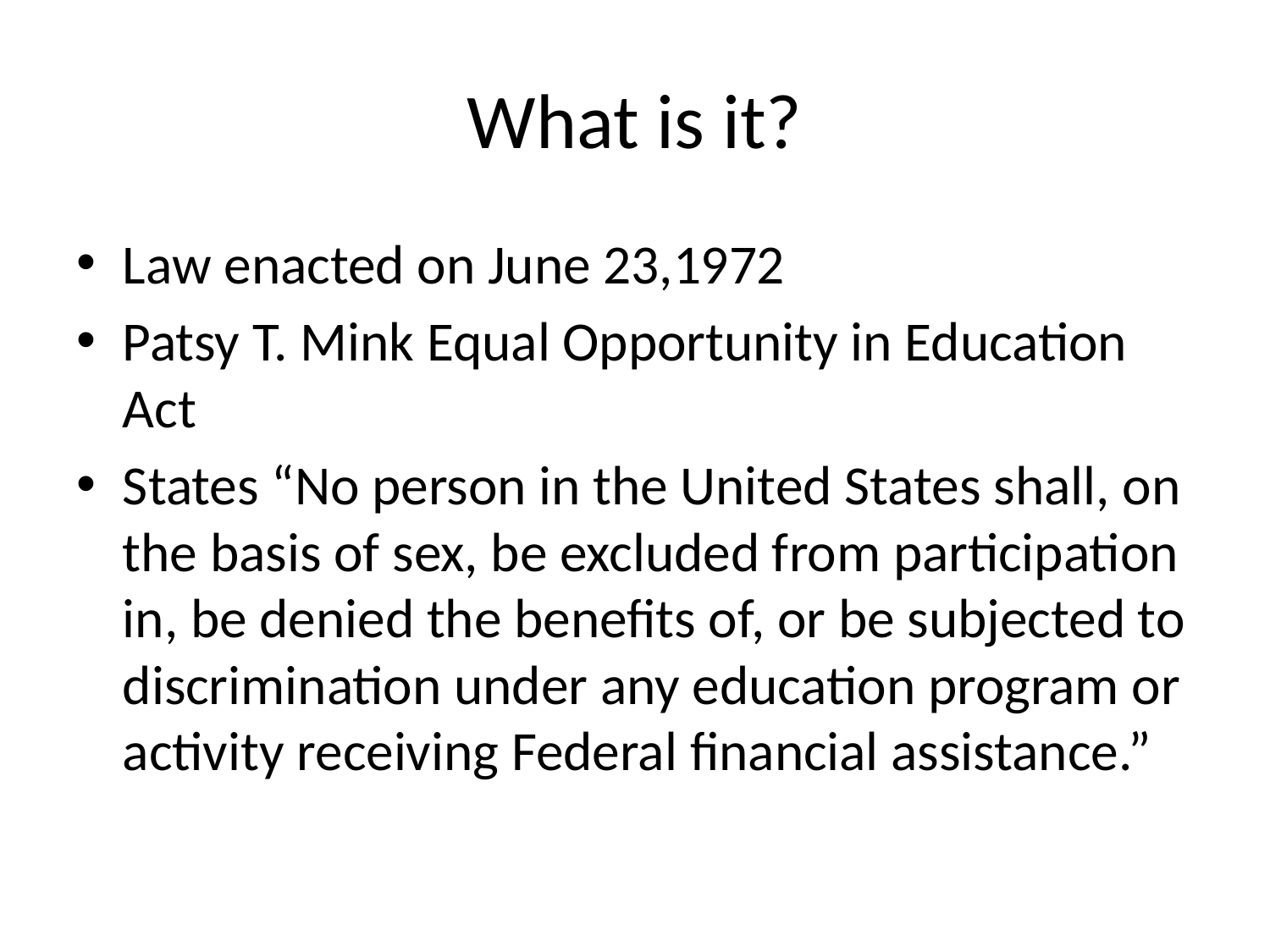

# What is it?
Law enacted on June 23,1972
Patsy T. Mink Equal Opportunity in Education Act
States “No person in the United States shall, on the basis of sex, be excluded from participation in, be denied the benefits of, or be subjected to discrimination under any education program or activity receiving Federal financial assistance.”